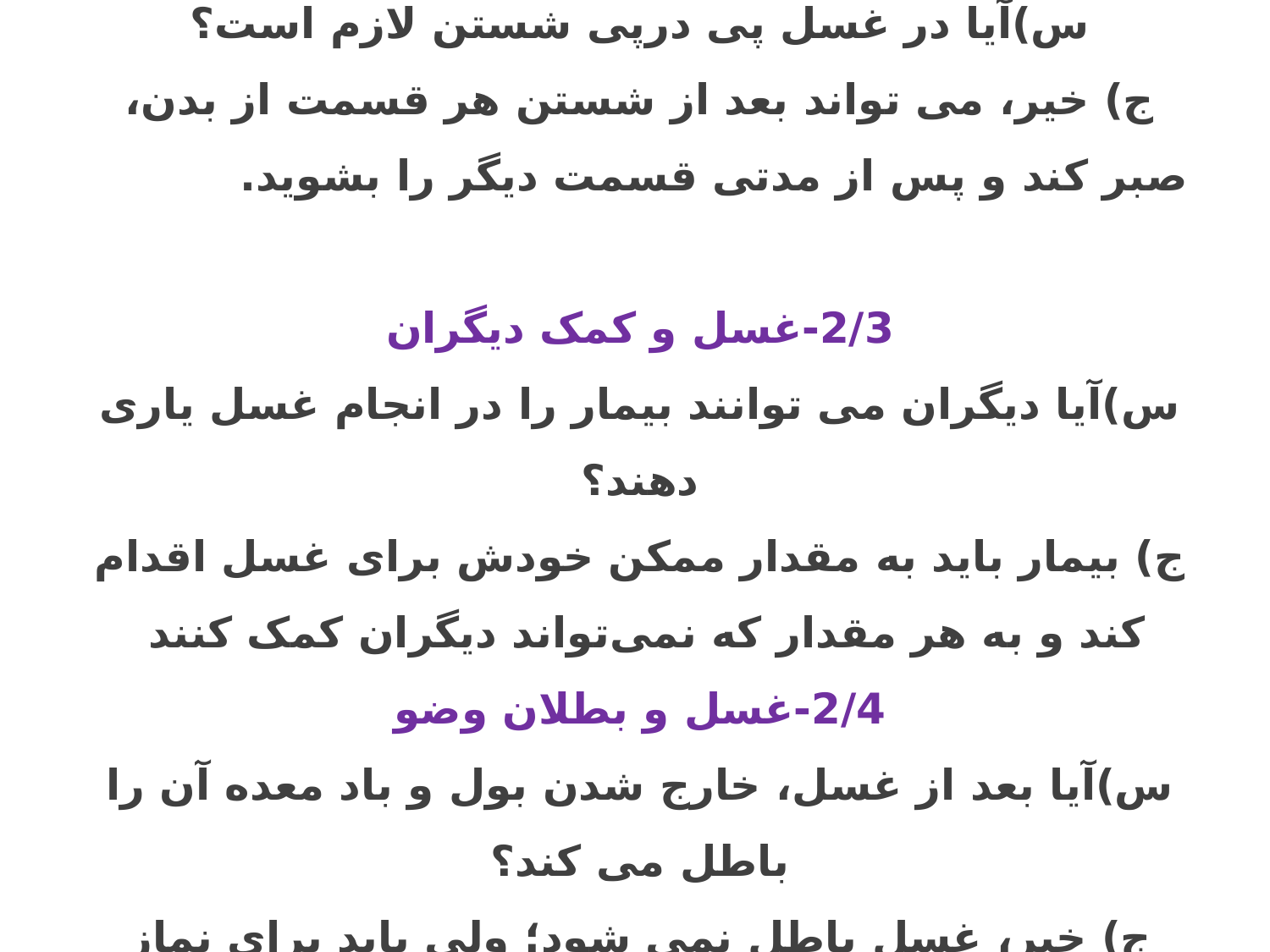

2/2-غسل و موالات
س)آیا در غسل پی درپی شستن لازم است؟
ج) خیر، می تواند بعد از شستن هر قسمت از بدن، صبر کند و پس از مدتی قسمت دیگر را بشوید.
2/3-غسل و کمک دیگران
س)آیا دیگران می توانند بیمار را در انجام غسل یاری دهند؟
ج) بیمار باید به مقدار ممکن خودش برای غسل اقدام کند و به هر مقدار که نمی‌تواند دیگران کمک کنند
2/4-غسل و بطلان وضو
س)آیا بعد از غسل، خارج شدن بول و باد معده آن را باطل می کند؟
ج) خیر، غسل باطل نمی شود؛ ولی باید برای نماز وضو بگیرد.